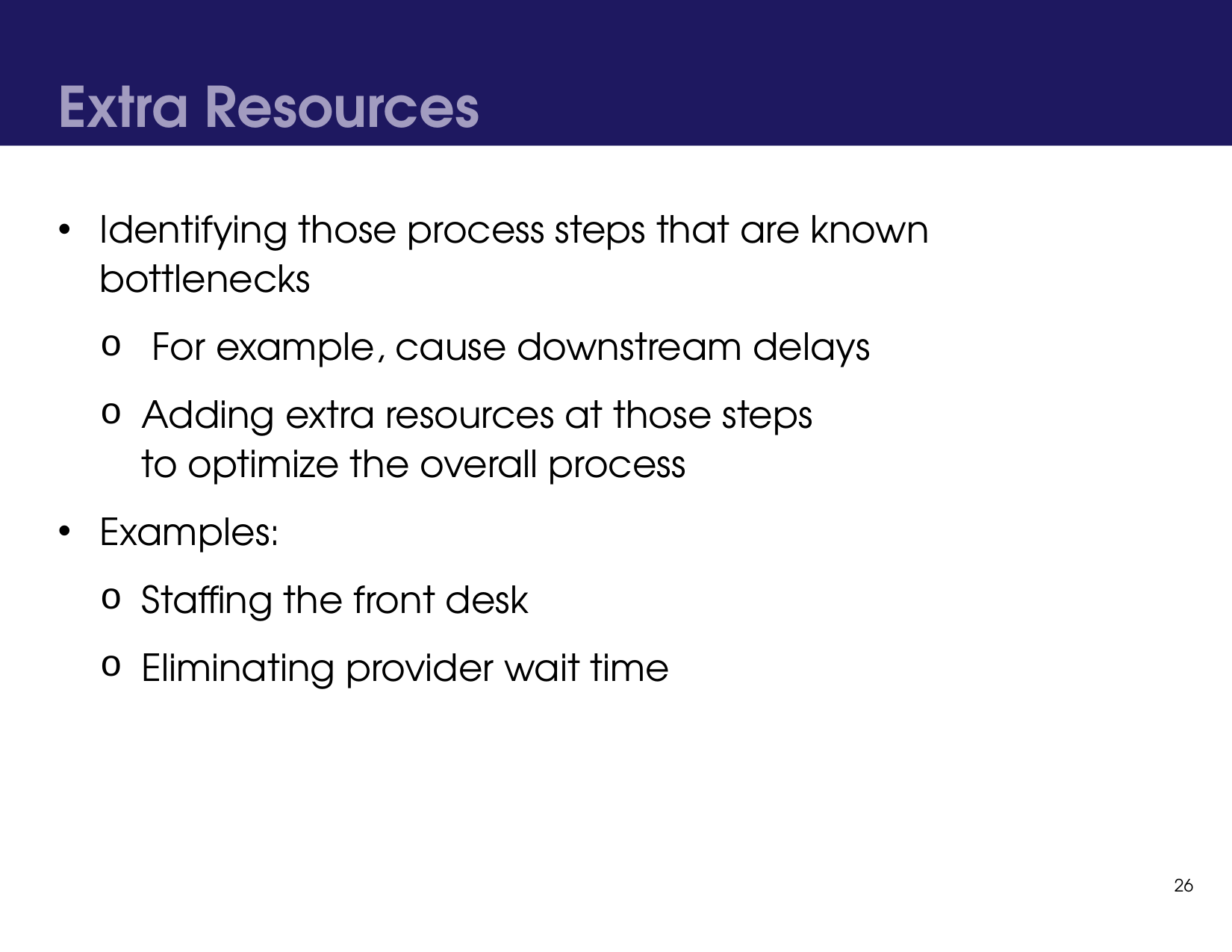

# Extra Resources
Identifying those process steps that are known bottlenecks
 For example, cause downstream delays
Adding extra resources at those steps
to optimize the overall process
Examples:
Staffing the front desk
Eliminating provider wait time
26